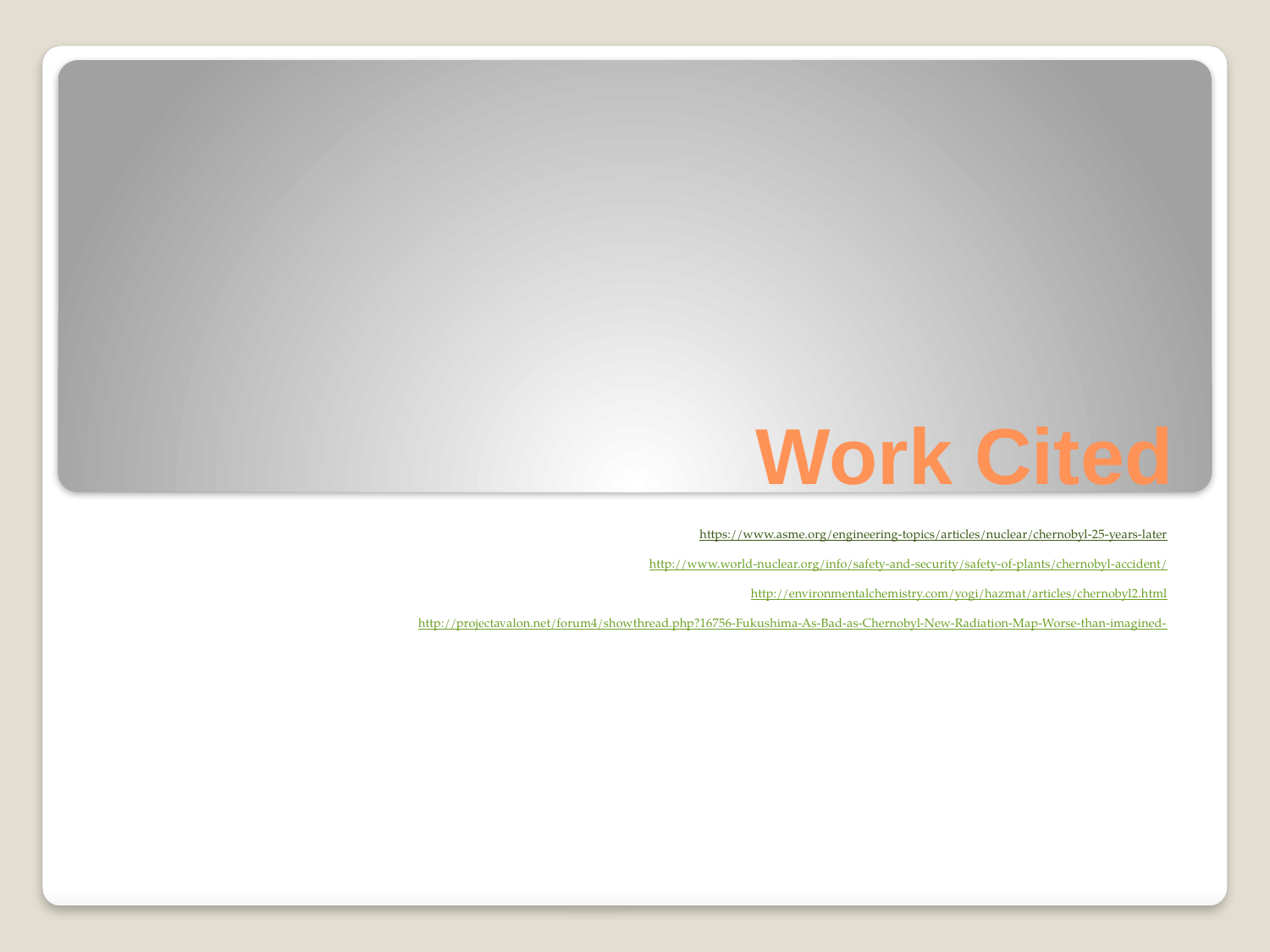

# Work Cited

https://www.asme.org/engineering-topics/articles/nuclear/chernobyl-25-years-later

http://www.world-nuclear.org/info/safety-and-security/safety-of-plants/chernobyl-accident/

http://environmentalchemistry.com/yogi/hazmat/articles/chernobyl2.html

http://projectavalon.net/forum4/showthread.php?16756-Fukushima-As-Bad-as-Chernobyl-New-Radiation-Map-Worse-than-imagined-